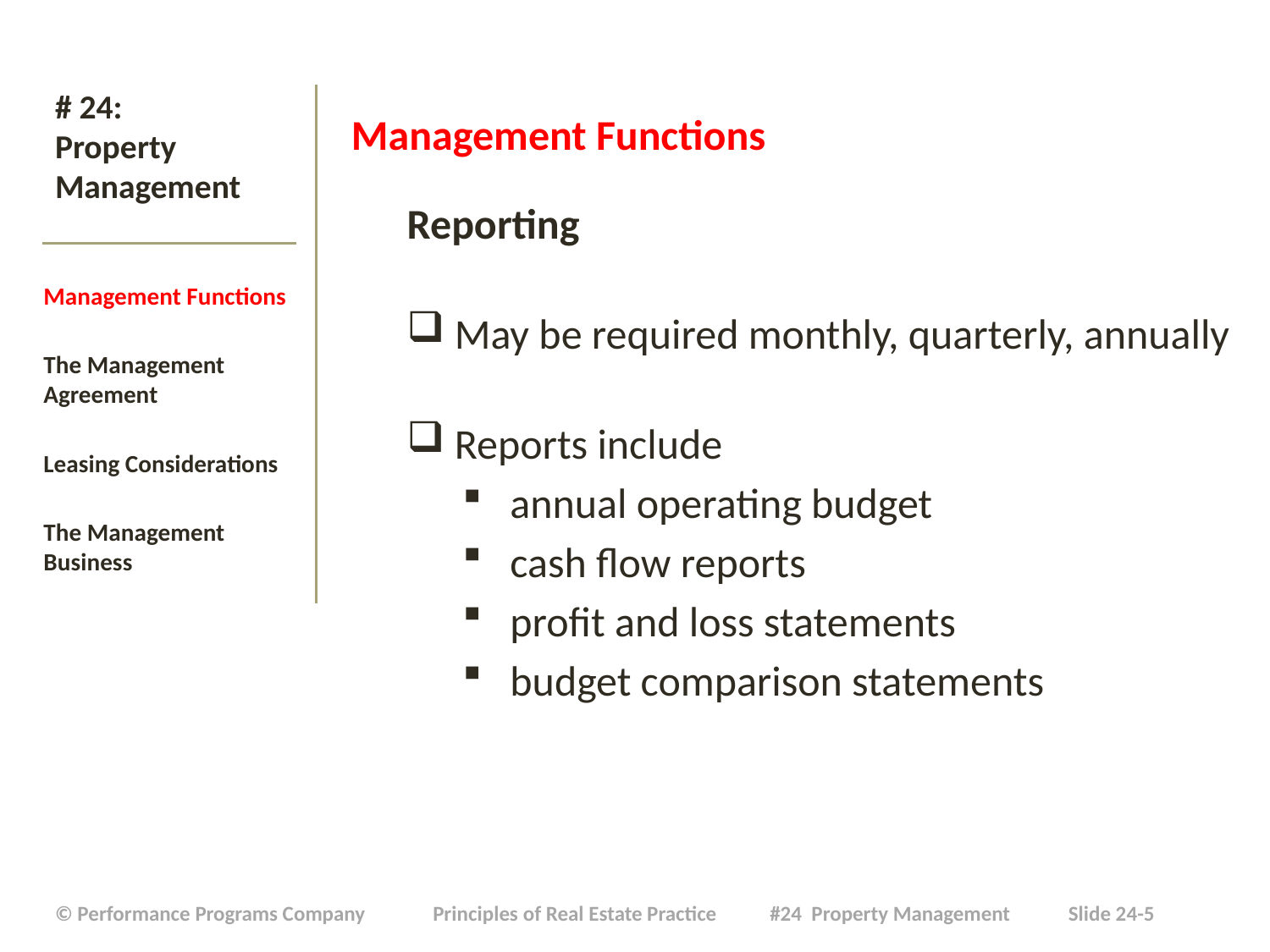

Management Functions

Reporting
May be required monthly, quarterly, annually
Reports include
annual operating budget
cash flow reports
profit and loss statements
budget comparison statements

# # 24: Property Management

Management Functions

The Management Agreement

Leasing Considerations

The Management Business

| © Performance Programs Company Principles of Real Estate Practice #24 Property Management Slide 24-5 |
| --- |